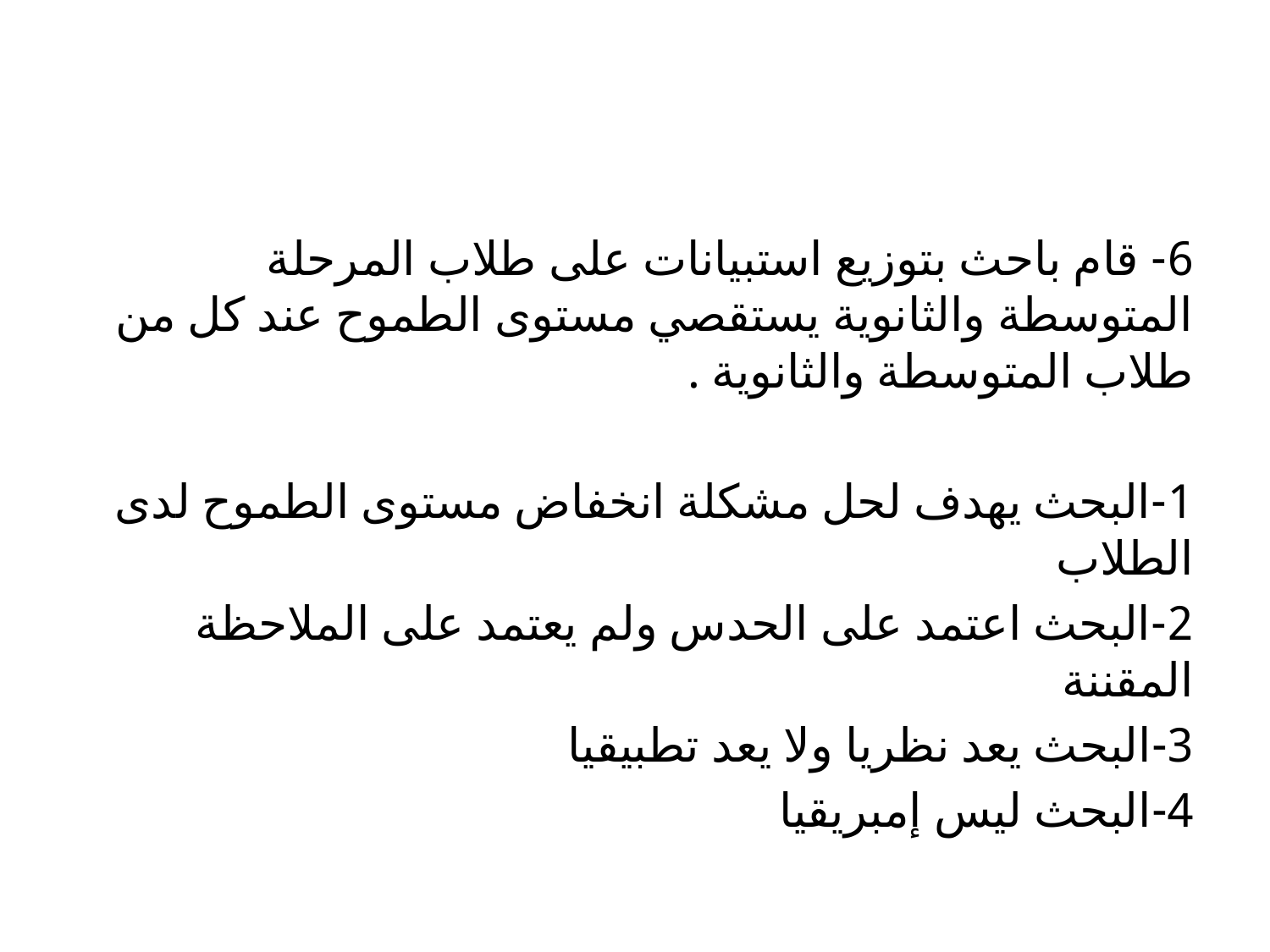

6- قام باحث بتوزيع استبيانات على طلاب المرحلة المتوسطة والثانوية يستقصي مستوى الطموح عند كل من طلاب المتوسطة والثانوية .

1-البحث يهدف لحل مشكلة انخفاض مستوى الطموح لدى الطلاب
2-البحث اعتمد على الحدس ولم يعتمد على الملاحظة المقننة
3-البحث يعد نظريا ولا يعد تطبيقيا
4-البحث ليس إمبريقيا